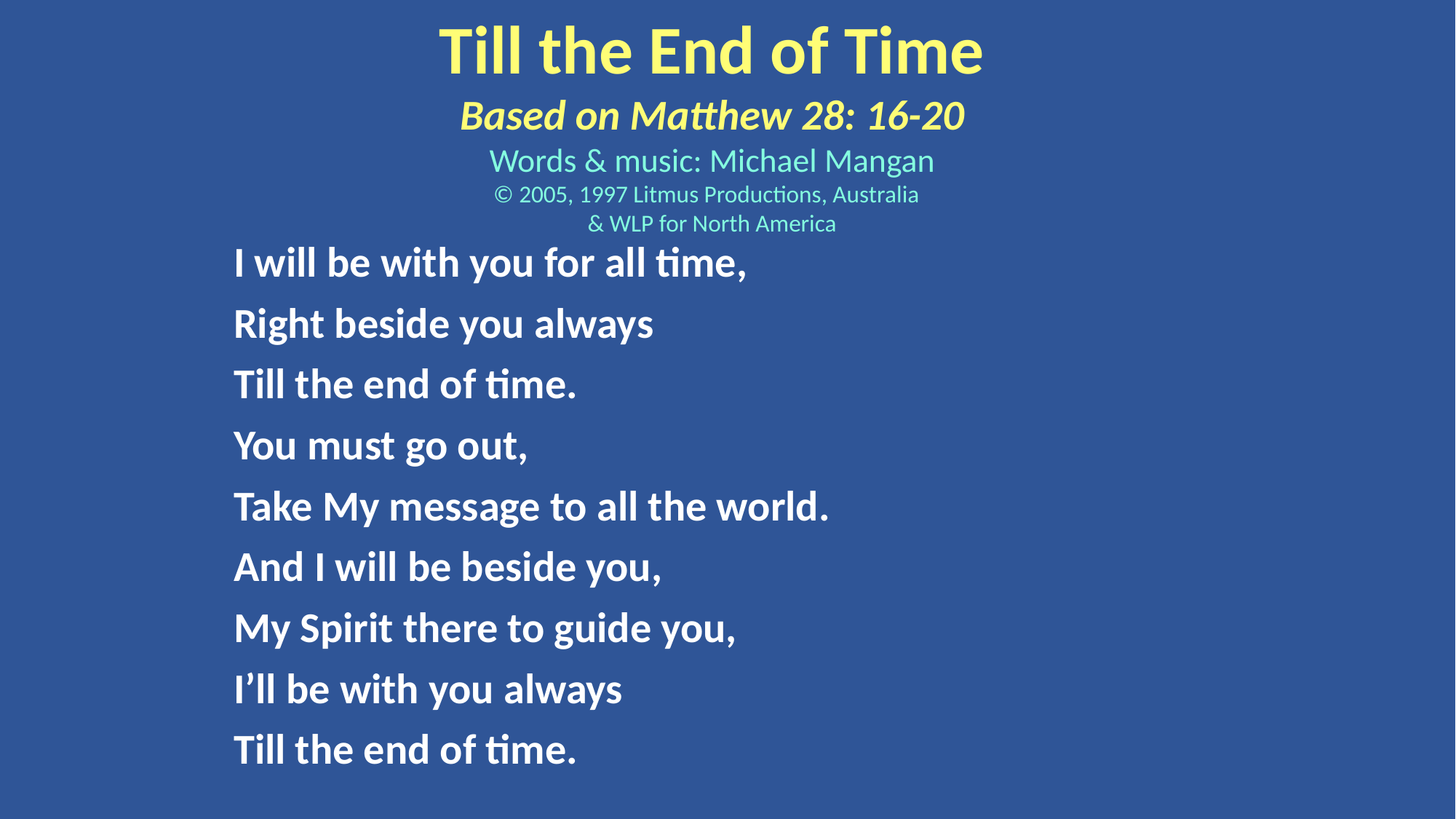

Till the End of Time
Based on Matthew 28: 16-20
Words & music: Michael Mangan
© 2005, 1997 Litmus Productions, Australia
& WLP for North America
I will be with you for all time,
Right beside you always
Till the end of time.
You must go out,
Take My message to all the world.
And I will be beside you,
My Spirit there to guide you,
I’ll be with you always
Till the end of time.